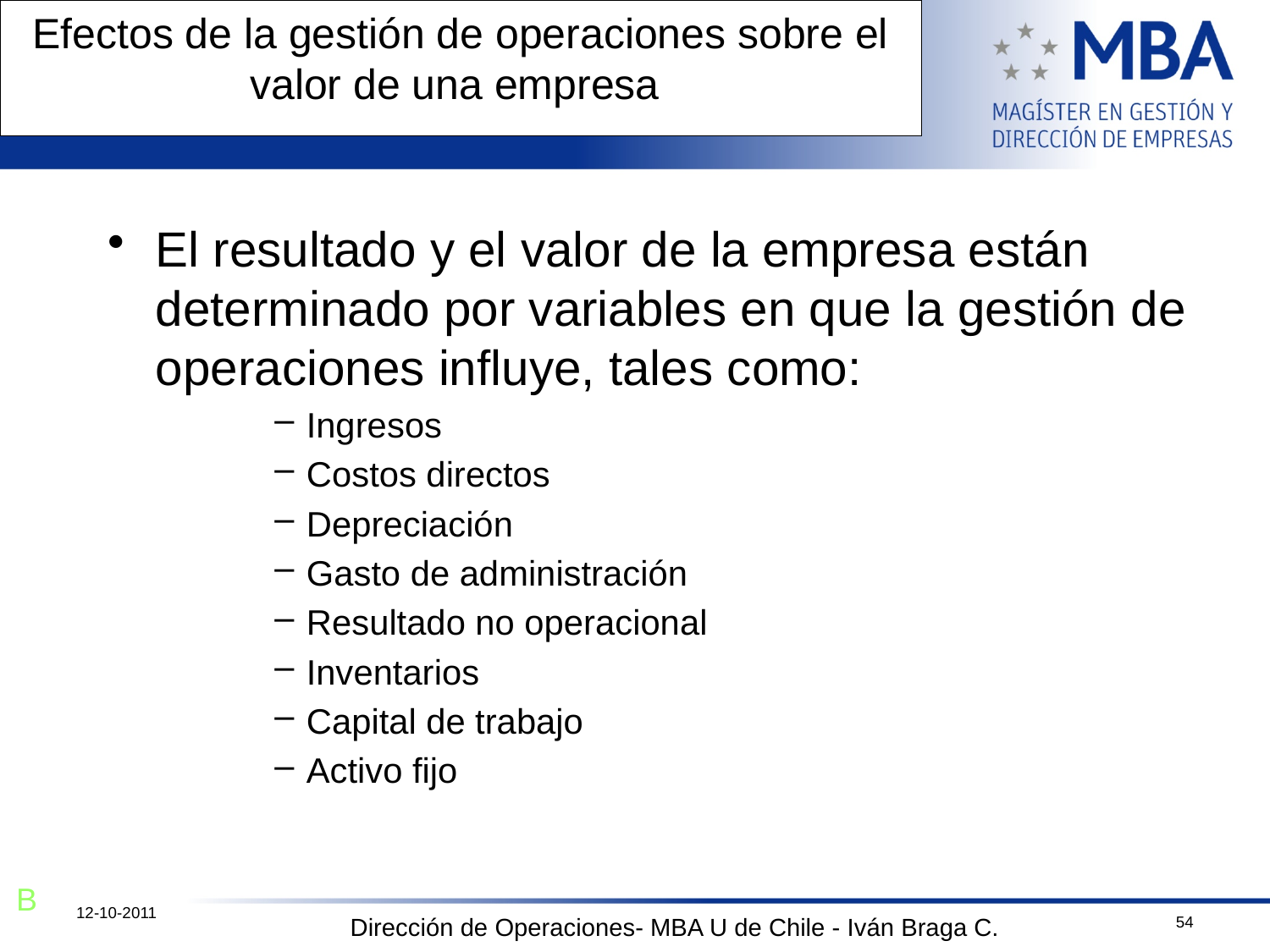

# Efectos de la gestión de operaciones sobre el valor de una empresa
El resultado y el valor de la empresa están determinado por variables en que la gestión de operaciones influye, tales como:
Ingresos
Costos directos
Depreciación
Gasto de administración
Resultado no operacional
Inventarios
Capital de trabajo
Activo fijo
B
12-10-2011

54